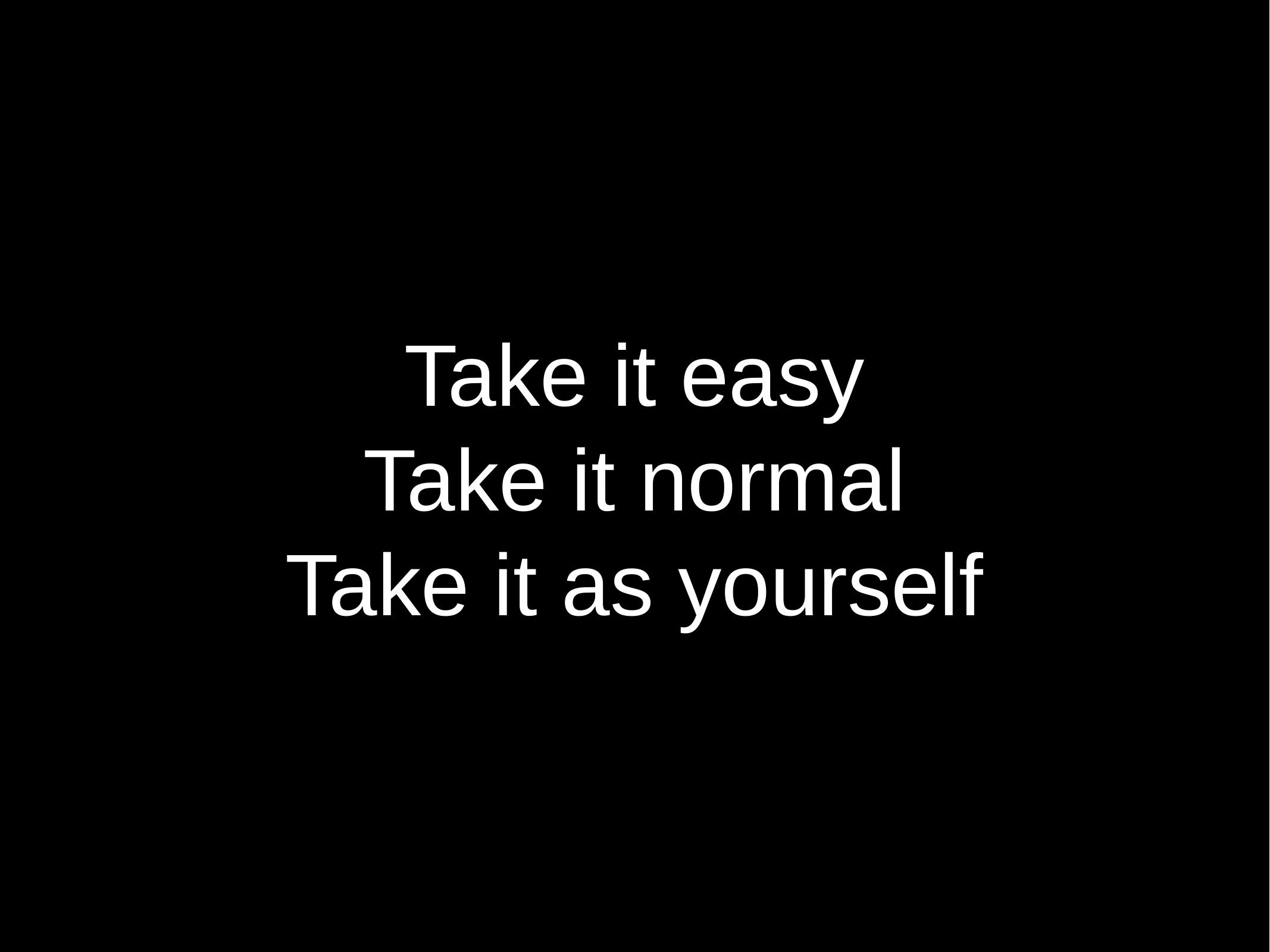

# Take it easy
Take it normal
Take it as yourself